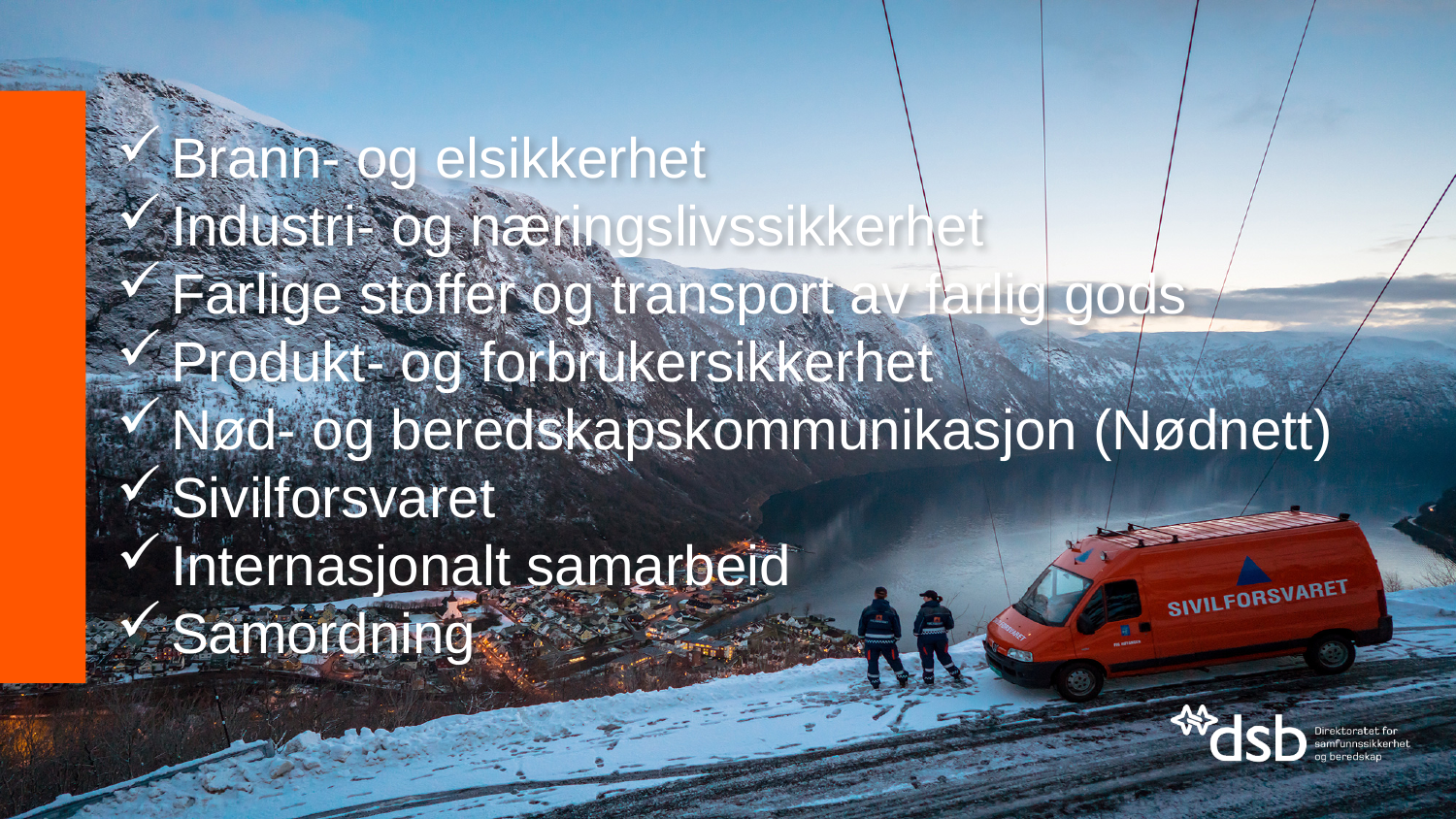

Brann- og elsikkerhet
Industri- og næringslivssikkerhet
Farlige stoffer og transport av farlig gods
Produkt- og forbrukersikkerhet
Nød- og beredskapskommunikasjon (Nødnett)
Sivilforsvaret
Internasjonalt samarbeid
Samordning